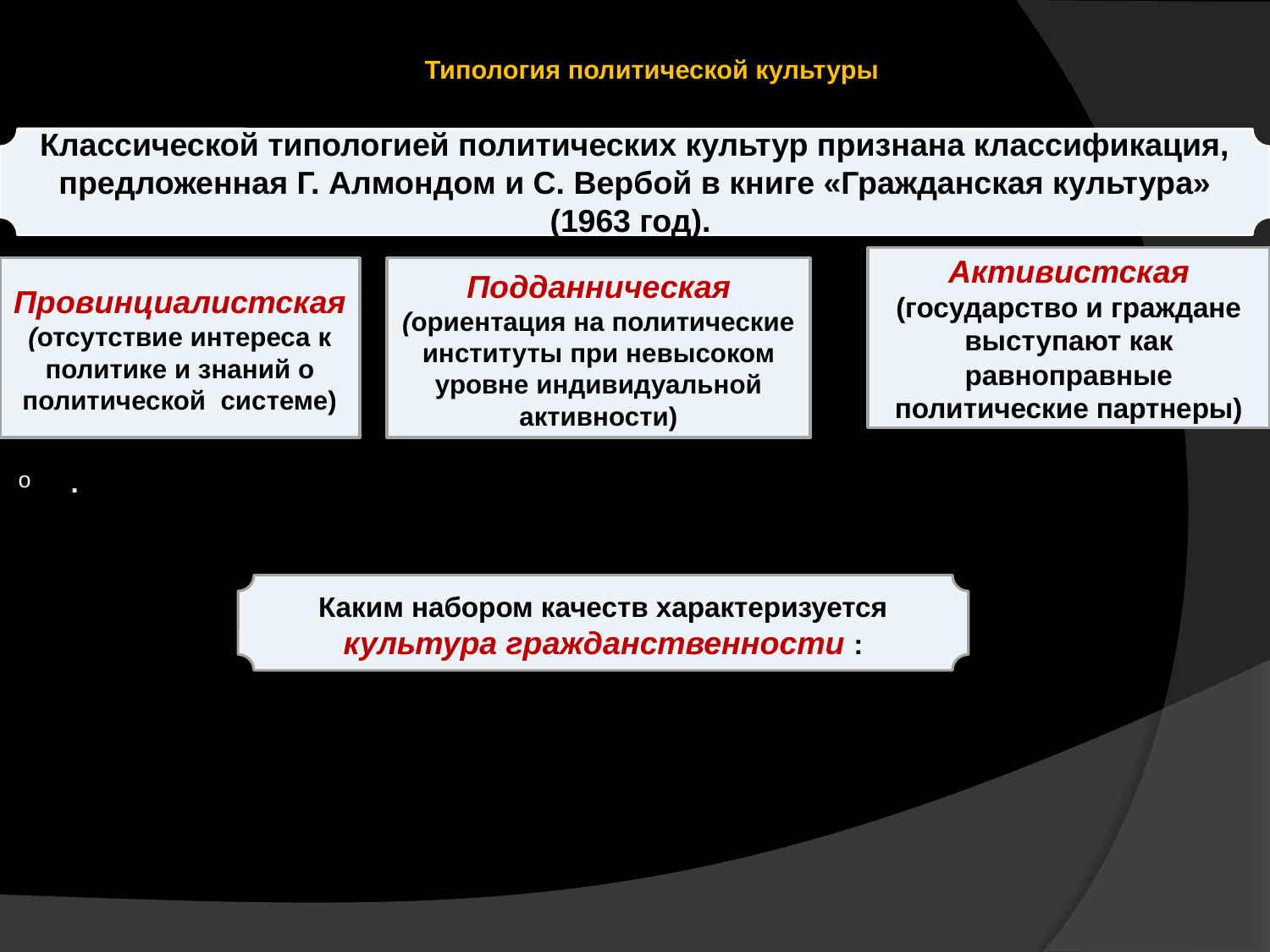

# Типология политической культуры
Классической типологией политических культур признана классификация, предложенная Г. Алмондом и С. Вербой в книге «Гражданская культура» (1963 год).

Активистская (государство и граждане выступают как равноправные политические партнеры)

Провинциалистская (отсутствие интереса к политике и знаний о политической  системе)

Подданническая (ориентация на политические институты при невысоком уровне индивидуальной активности)

.

Каким набором качеств характеризуется культура гражданственности :